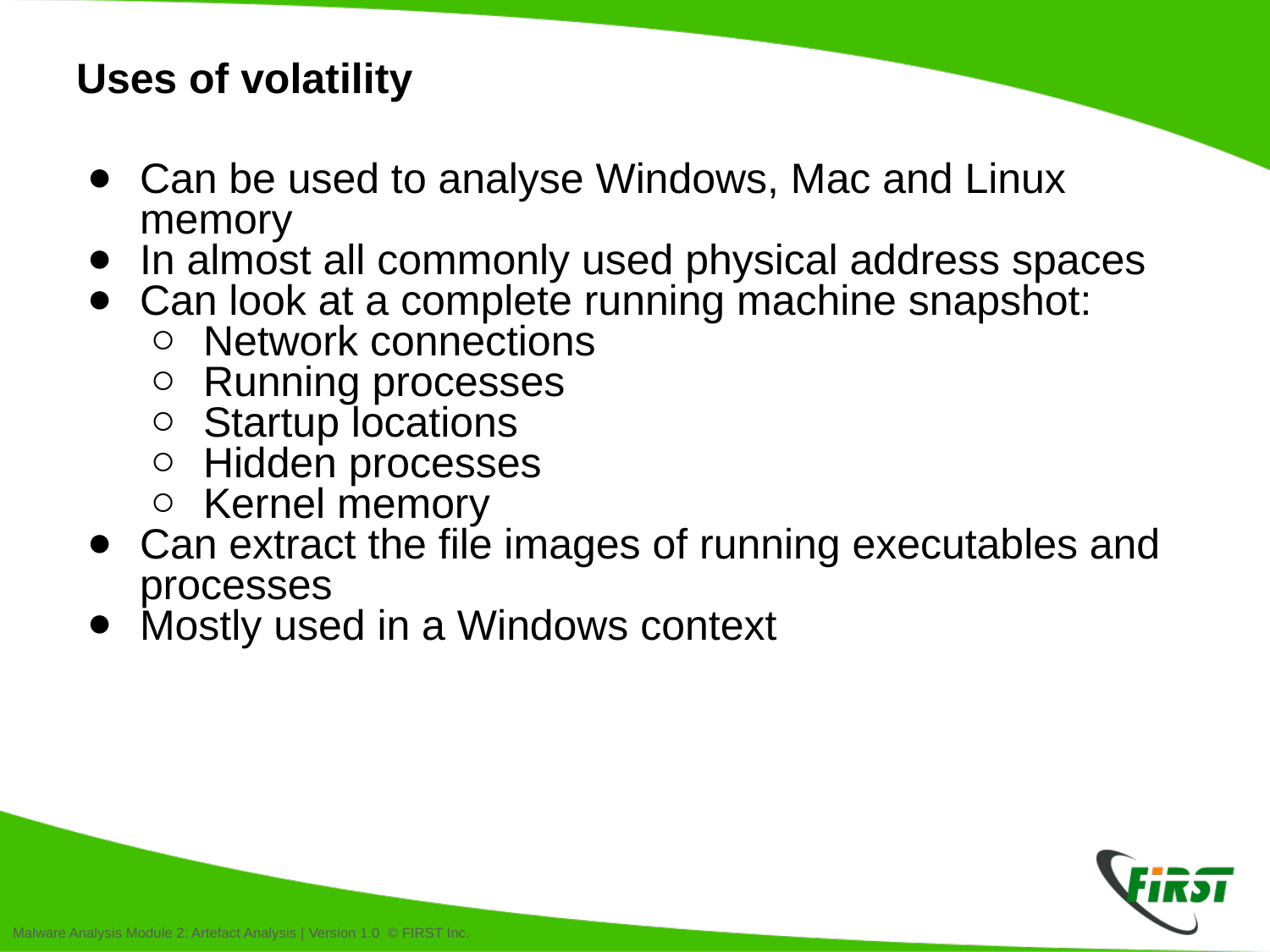

# Uses of volatility
Can be used to analyse Windows, Mac and Linux memory
In almost all commonly used physical address spaces
Can look at a complete running machine snapshot:
Network connections
Running processes
Startup locations
Hidden processes
Kernel memory
Can extract the file images of running executables and processes
Mostly used in a Windows context